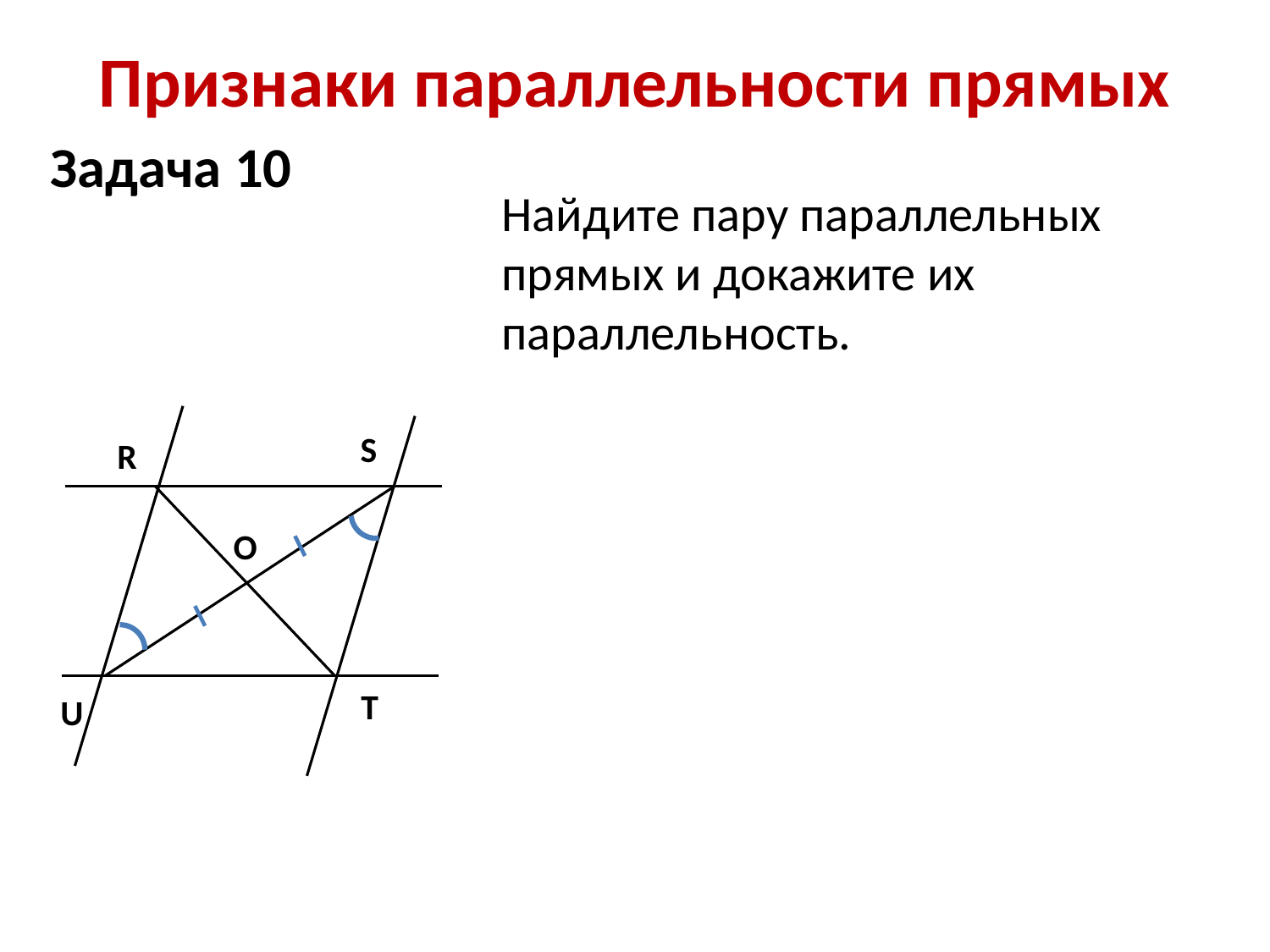

# Признаки параллельности прямых
Задача 10
Найдите пару параллельных прямых и докажите их параллельность.

S
R

O

T
U